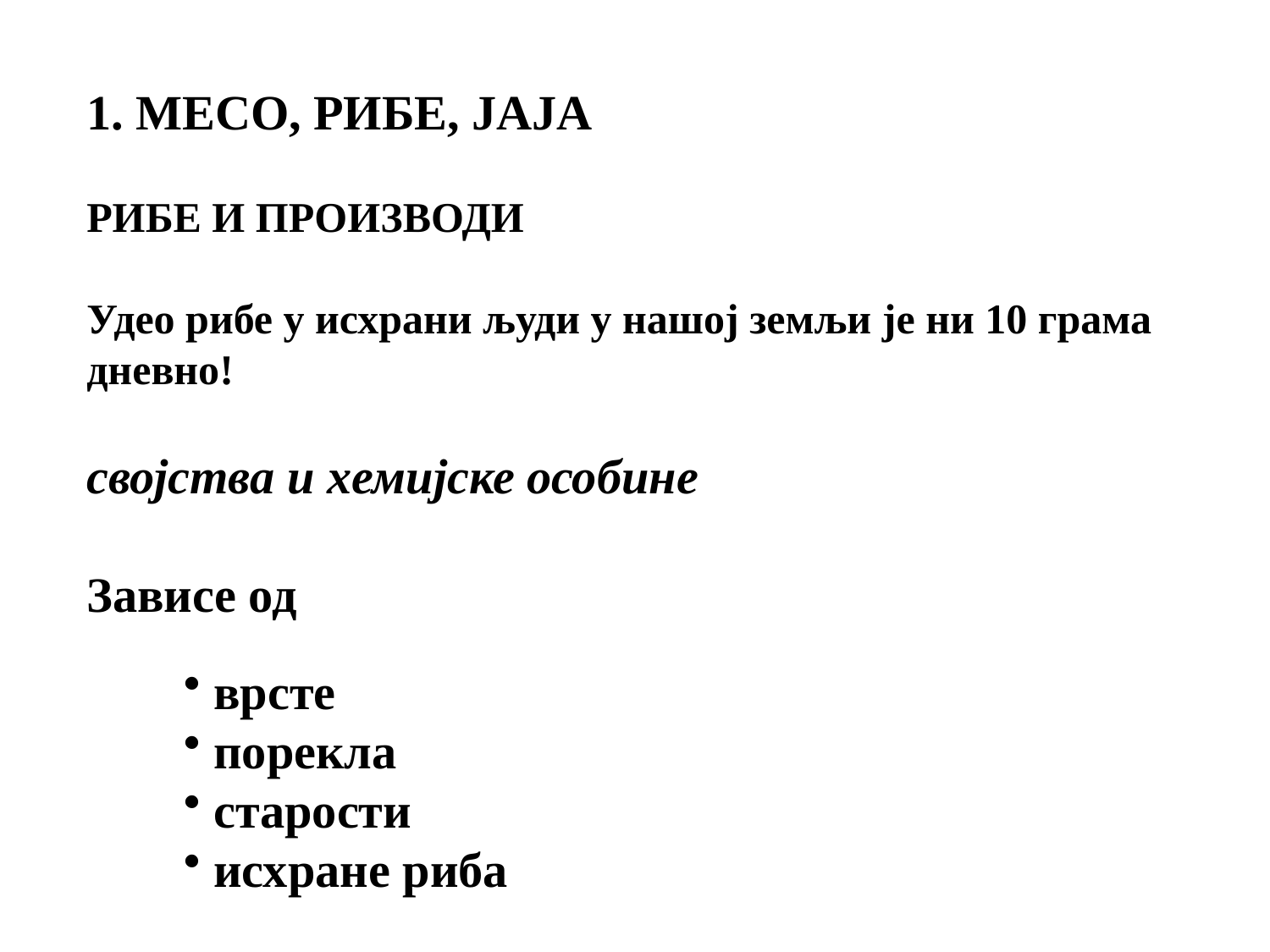

1. МЕСО, РИБЕ, ЈАЈА

РИБЕ И ПРОИЗВОДИ

Удео рибе у исхрани људи у нашој земљи је ни 10 грама дневно!

својства и хемијске особине

Зависе од

врсте
порекла
старости
исхране риба